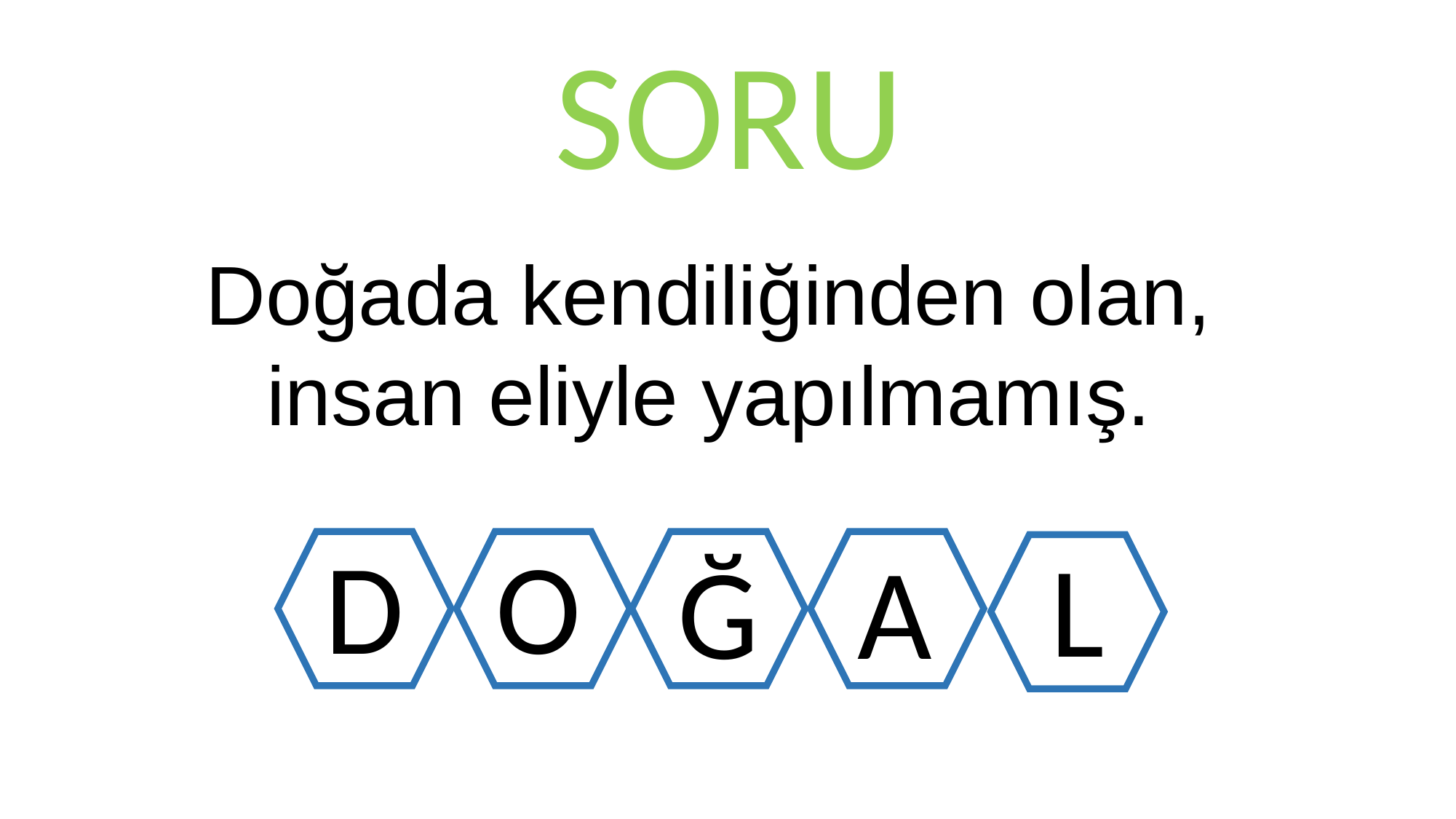

SORU
Doğada kendiliğinden olan, insan eliyle yapılmamış.
D
O
L
Ğ
A